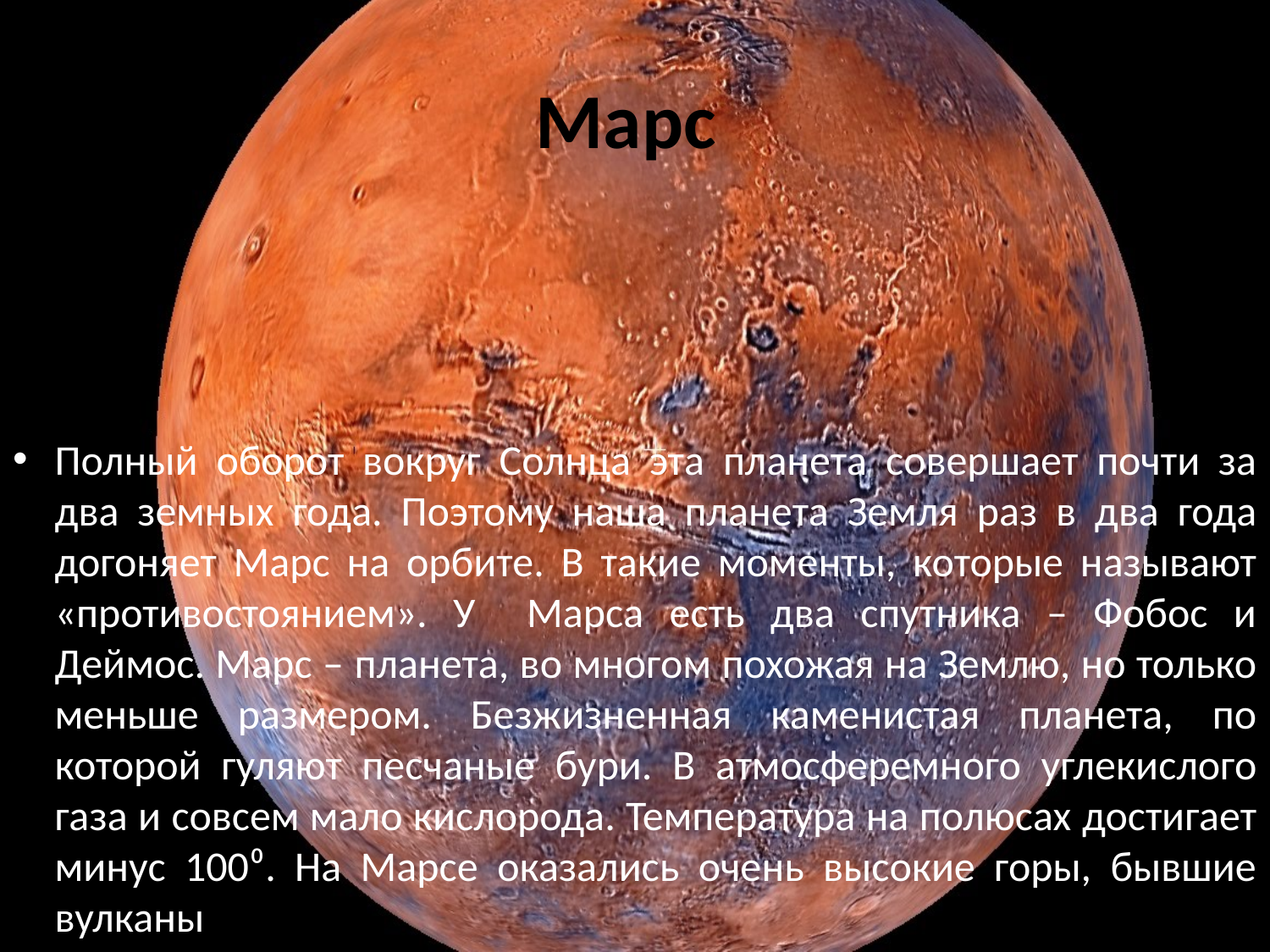

# Марс
Полный оборот вокруг Солнца эта планета совершает почти за два земных года. Поэтому наша планета Земля раз в два года догоняет Марс на орбите. В такие моменты, которые называют «противостоянием». У  Марса есть два спутника – Фобос и Деймос. Марс – планета, во многом похожая на Землю, но только меньше размером. Безжизненная каменистая планета, по которой гуляют песчаные бури. В атмосферемного углекислого газа и совсем мало кислорода. Температура на полюсах достигает минус 100⁰. На Марсе оказались очень высокие горы, бывшие вулканы